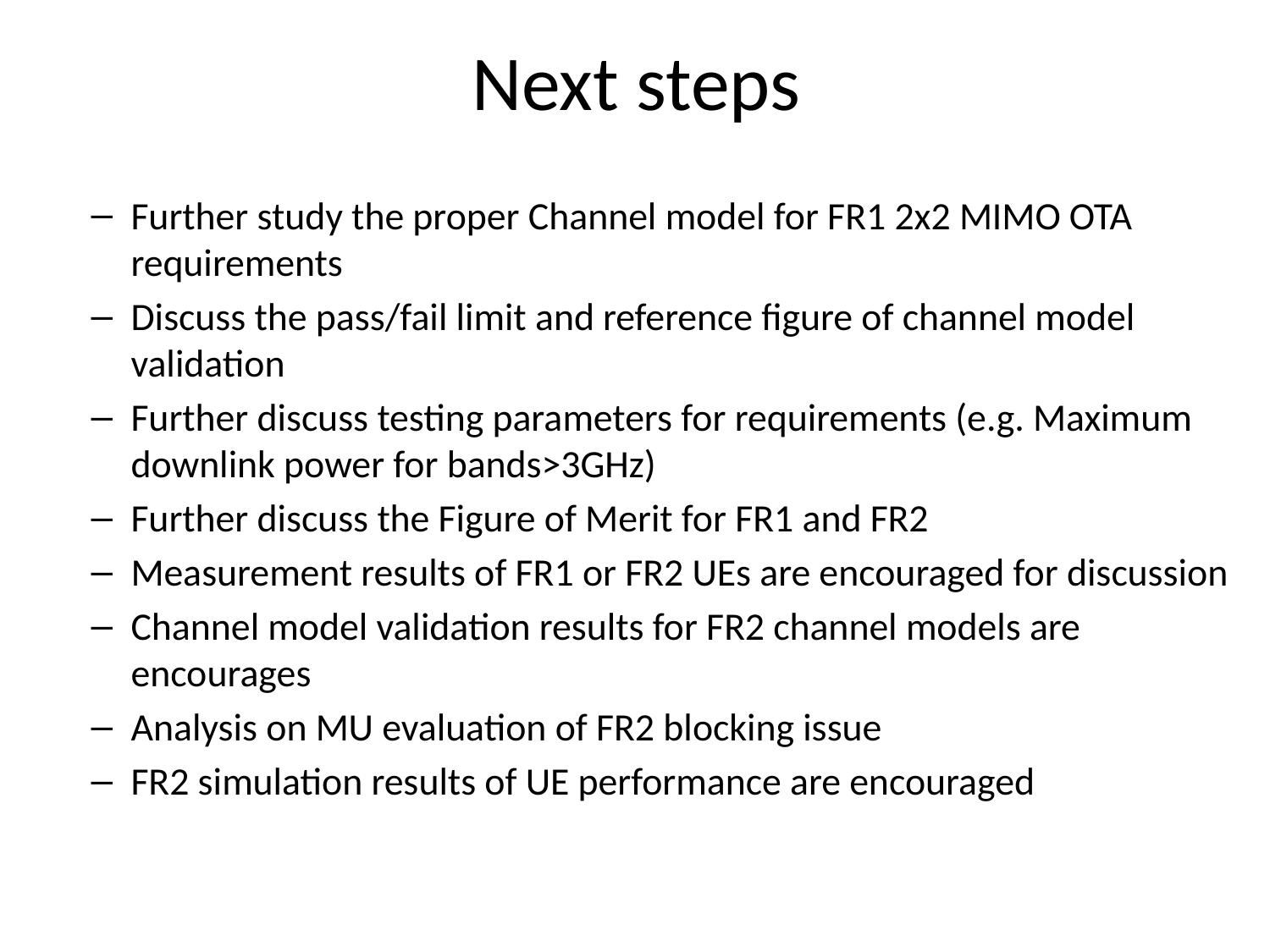

# Next steps

Further study the proper Channel model for FR1 2x2 MIMO OTA requirements
Discuss the pass/fail limit and reference figure of channel model validation
Further discuss testing parameters for requirements (e.g. Maximum downlink power for bands>3GHz)
Further discuss the Figure of Merit for FR1 and FR2
Measurement results of FR1 or FR2 UEs are encouraged for discussion
Channel model validation results for FR2 channel models are encourages
Analysis on MU evaluation of FR2 blocking issue
FR2 simulation results of UE performance are encouraged